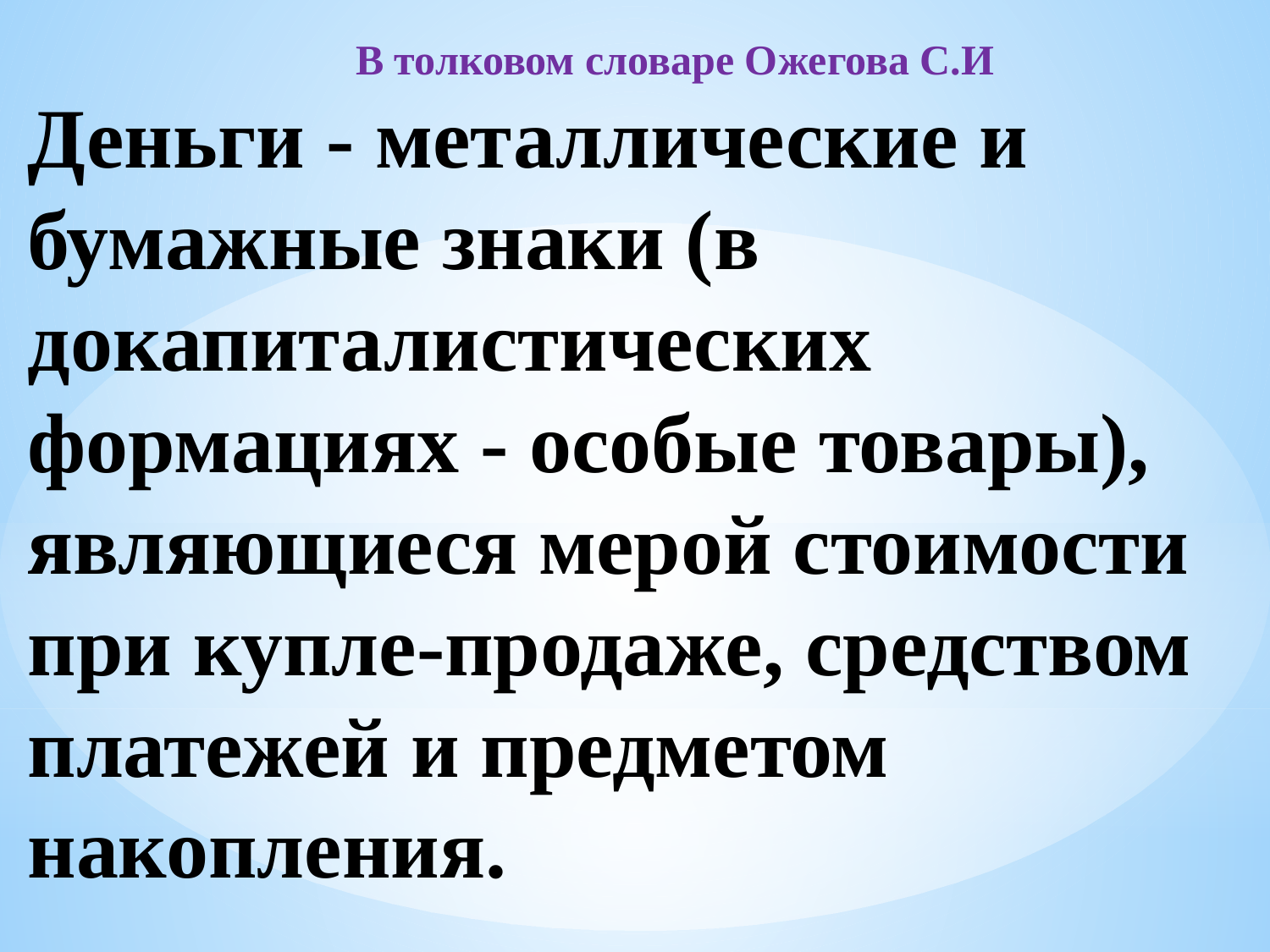

# В толковом словаре Ожегова С.И Деньги - металлические и бумажные знаки (в докапиталистических формациях - особые товары), являющиеся мерой стоимости при купле-продаже, средством платежей и предметом накопления.